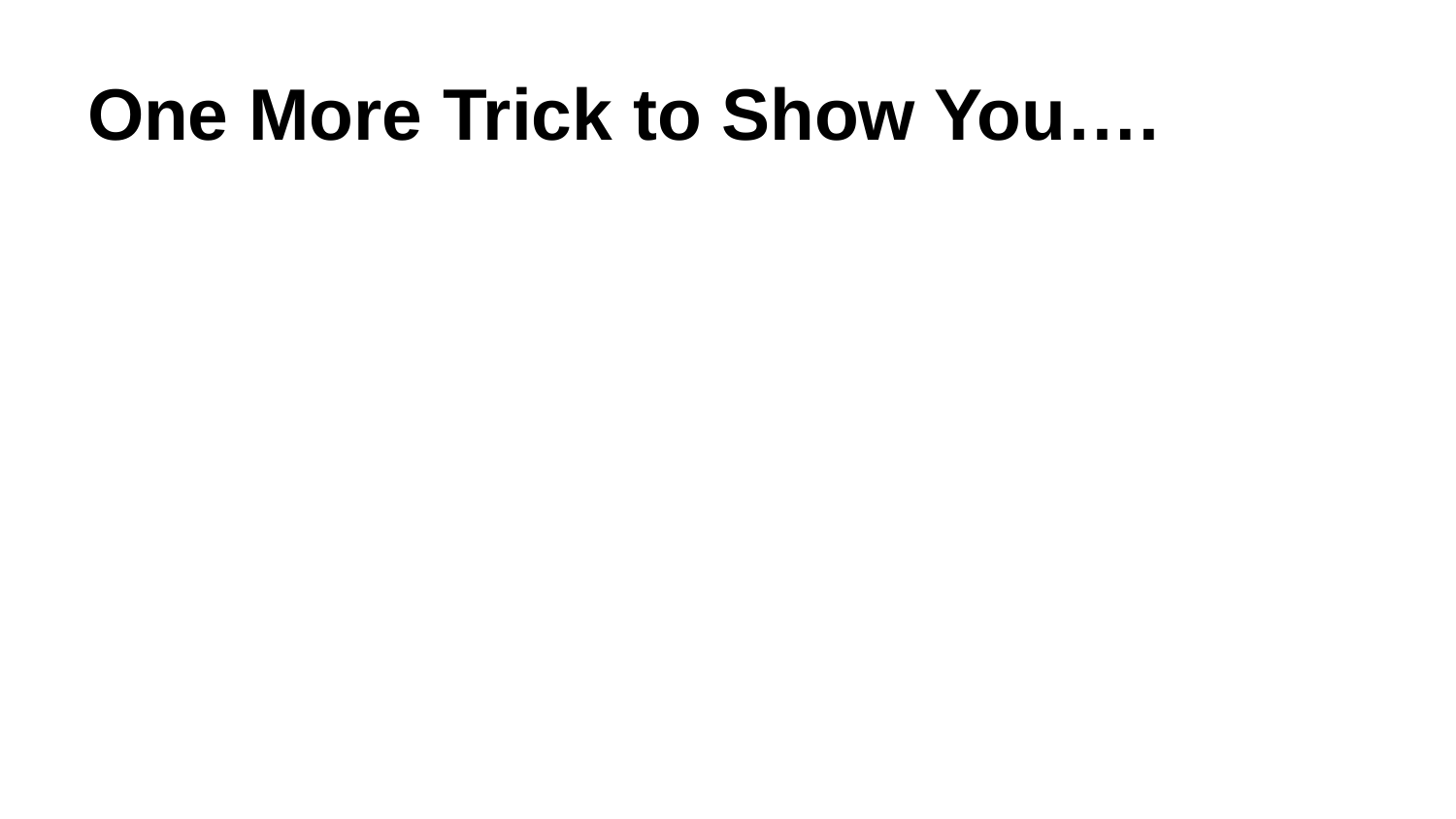

# One More Trick to Show You….